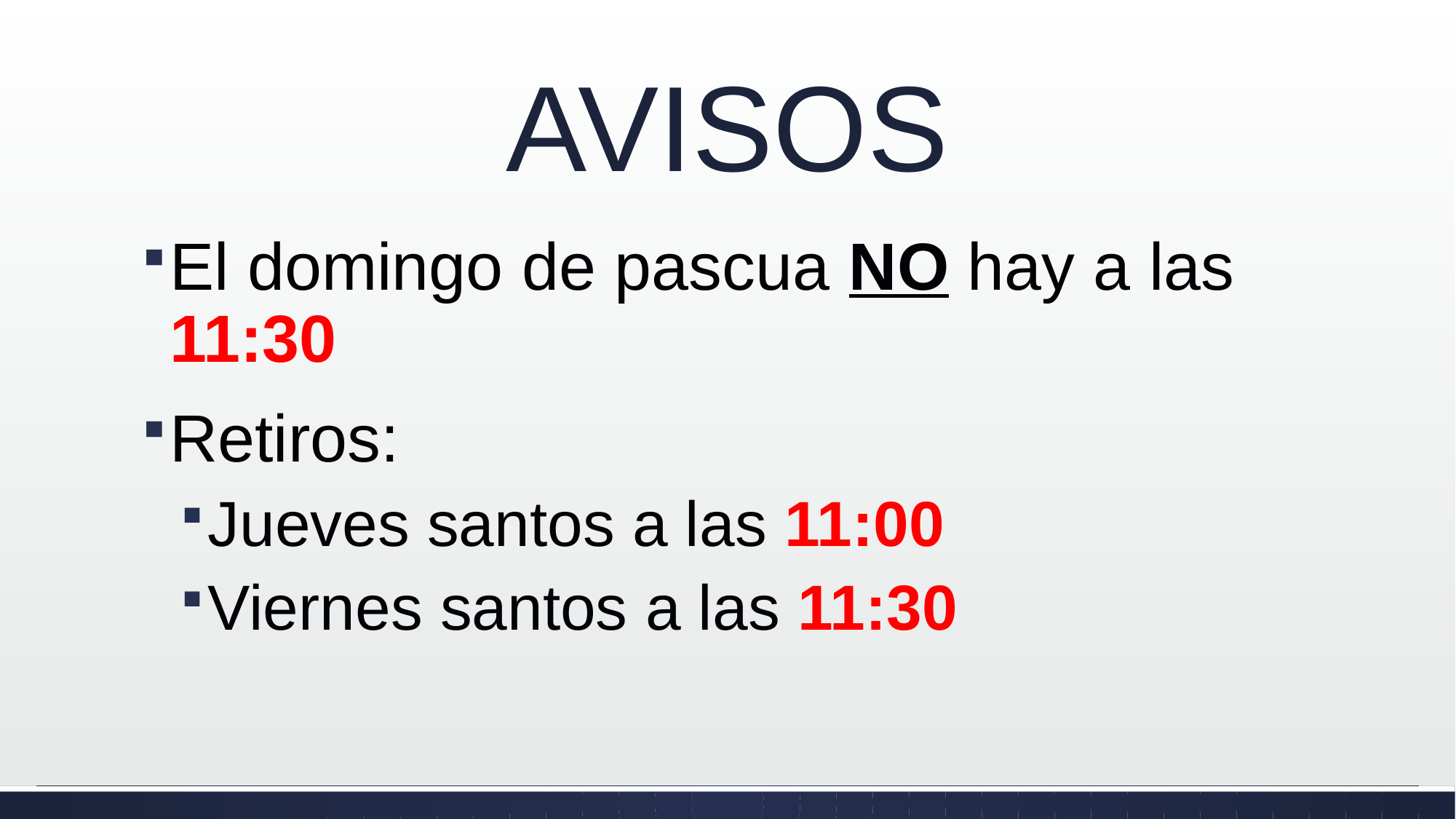

# AVISOS
El domingo de pascua NO hay a las 11:30
Retiros:
Jueves santos a las 11:00
Viernes santos a las 11:30